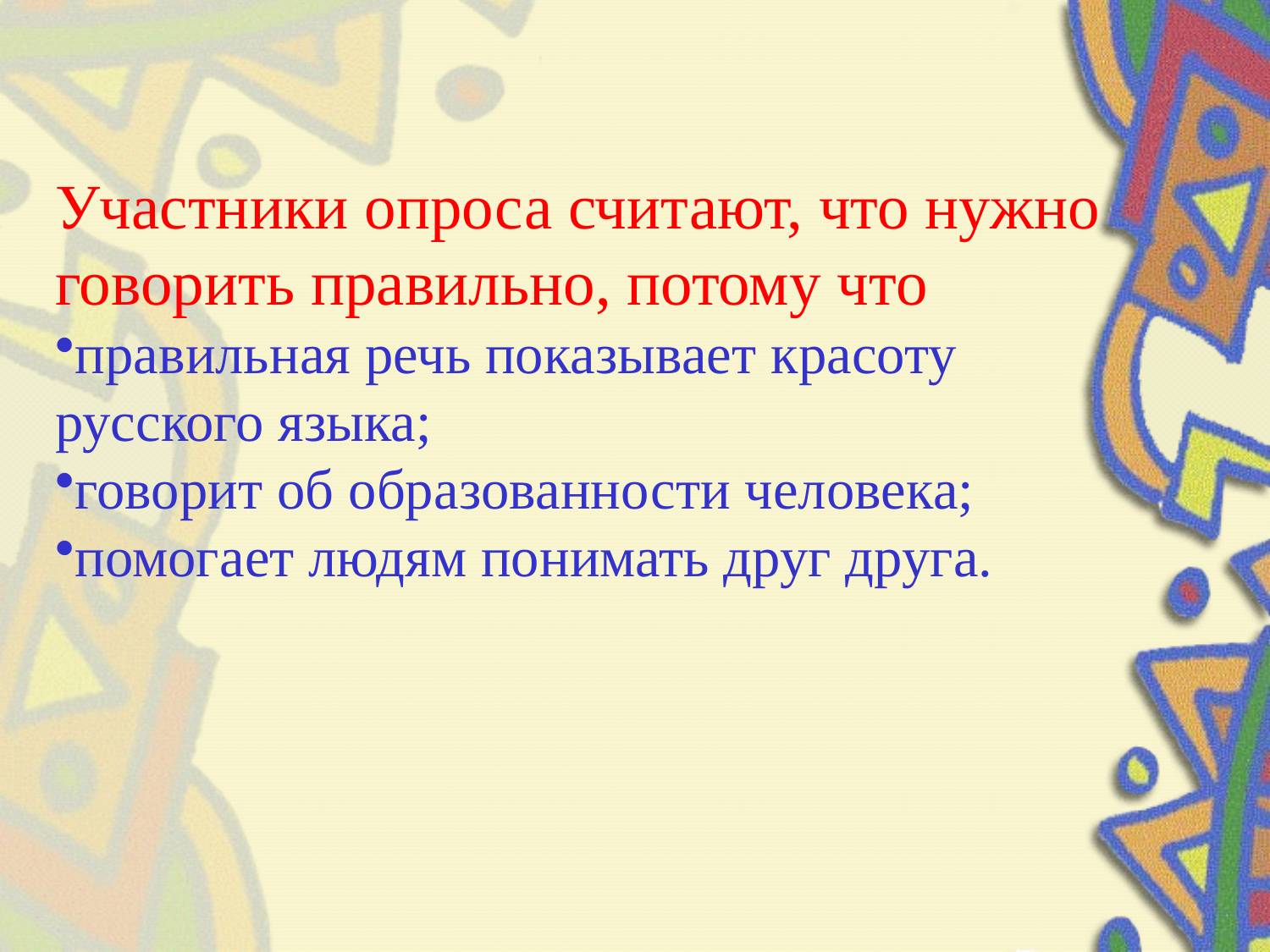

#
Участники опроса считают, что нужно говорить правильно, потому что
правильная речь показывает красоту русского языка;
говорит об образованности человека;
помогает людям понимать друг друга.